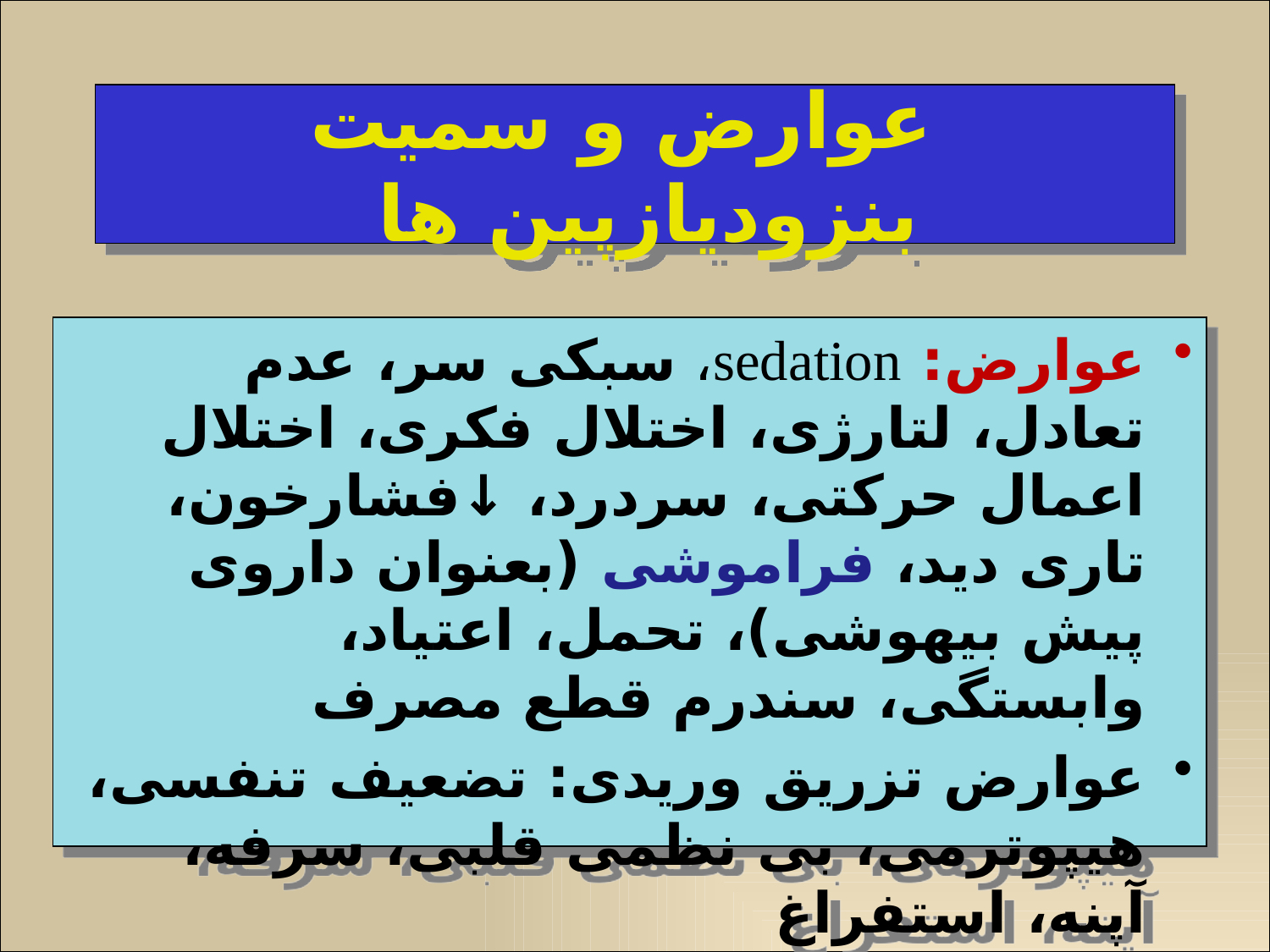

# عوارض و سمیت بنزودیازپین ها
عوارض: sedation، سبکی سر، عدم تعادل، لتارژی، اختلال فکری، اختلال اعمال حرکتی، سردرد، ↓فشارخون، تاری دید، فراموشی (بعنوان داروی پیش بیهوشی)، تحمل، اعتیاد، وابستگی، سندرم قطع مصرف
عوارض تزریق وریدی: تضعیف تنفسی، هیپوترمی، بی نظمی قلبی، سرفه، آپنه، استفراغ